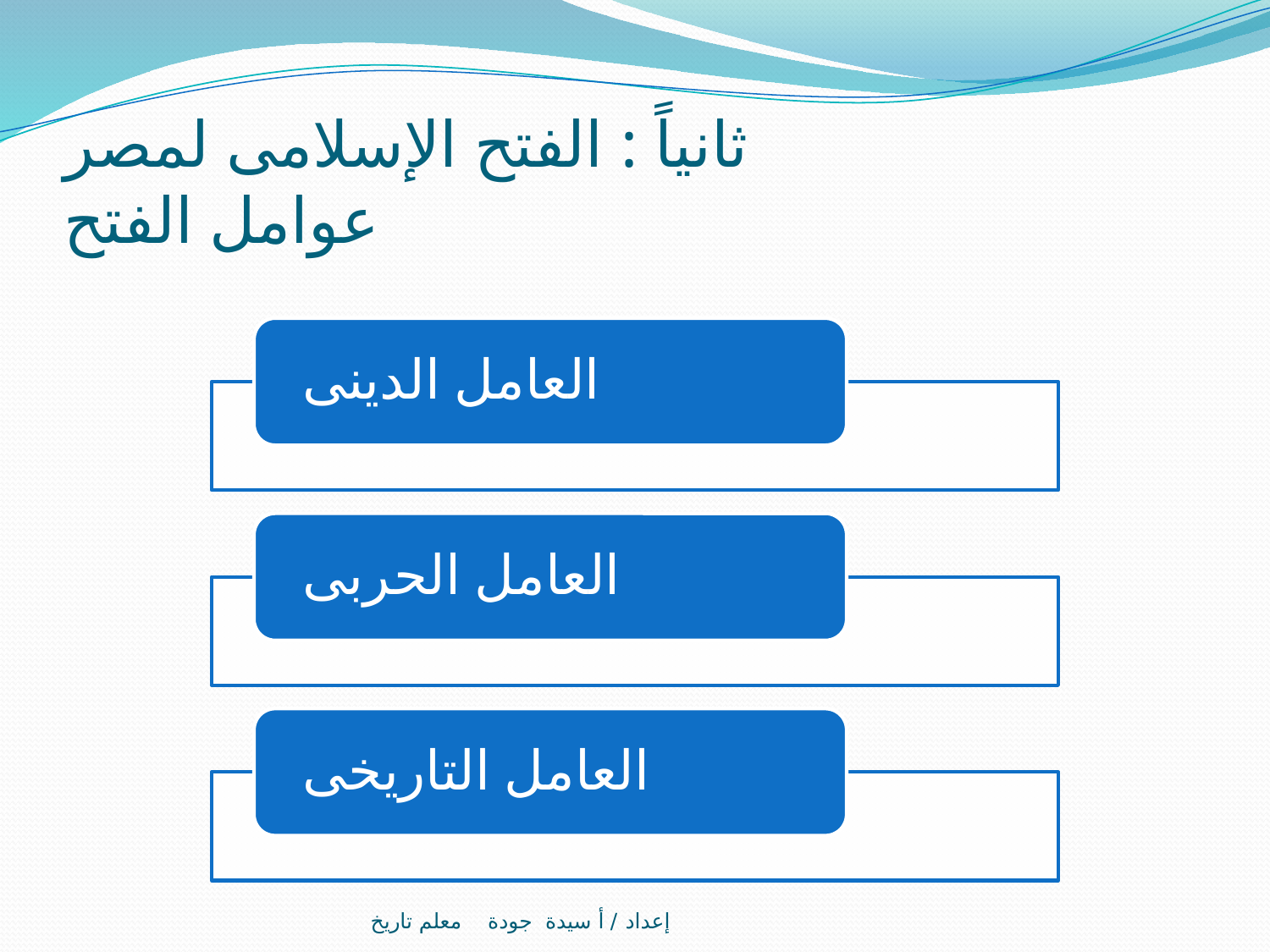

# ثانياً : الفتح الإسلامى لمصر عوامل الفتح
العامل الدينى
العامل الحربى
العامل التاريخى
إعداد / أ سيدة  جودة    معلم تاريخ